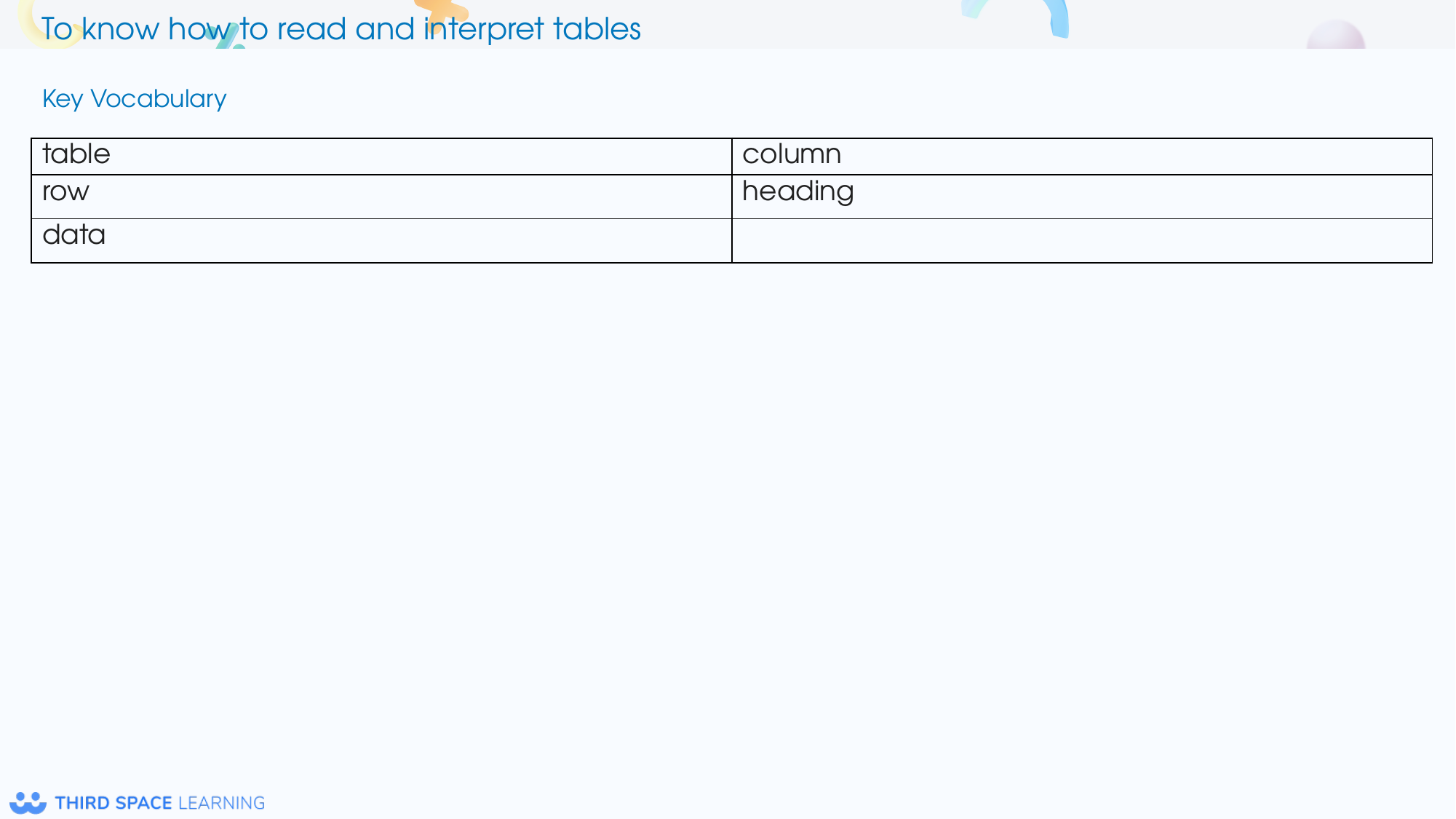

Key Vocabulary
| table | column |
| --- | --- |
| row | heading |
| data |  |